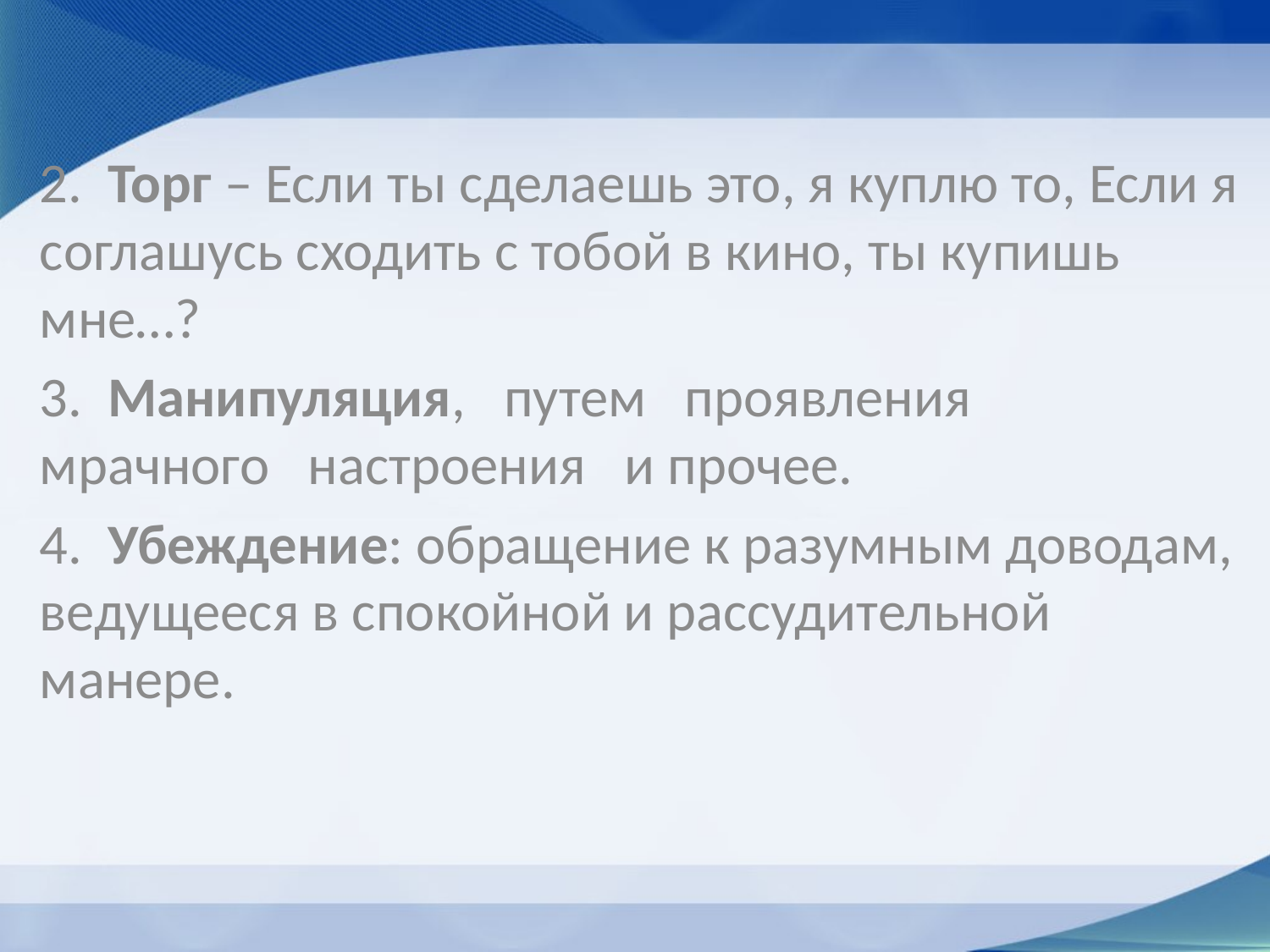

2.  Торг – Если ты сделаешь это, я куплю то, Если я соглашусь сходить с тобой в кино, ты купишь мне…?
3.  Манипуляция,   путем   проявления   мрачного   настроения   и прочее.
4.  Убеждение: обращение к разумным доводам, ведущееся в спокойной и рассудительной манере.